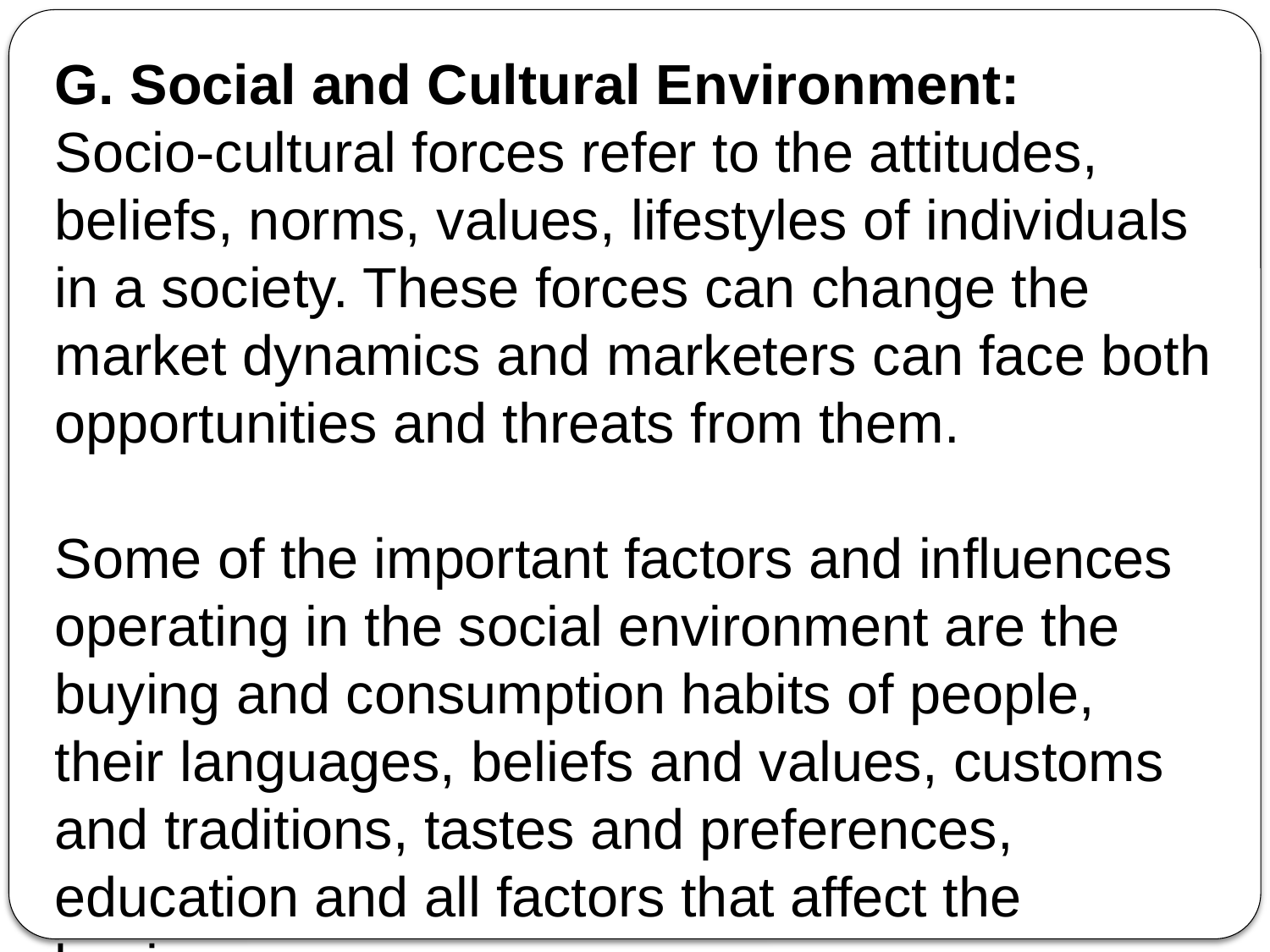

G. Social and Cultural Environment:
Socio-cultural forces refer to the attitudes, beliefs, norms, values, lifestyles of individuals in a society. These forces can change the market dynamics and marketers can face both opportunities and threats from them.

Some of the important factors and influences operating in the social environment are the buying and consumption habits of people, their languages, beliefs and values, customs and traditions, tastes and preferences, education and all factors that affect the business.